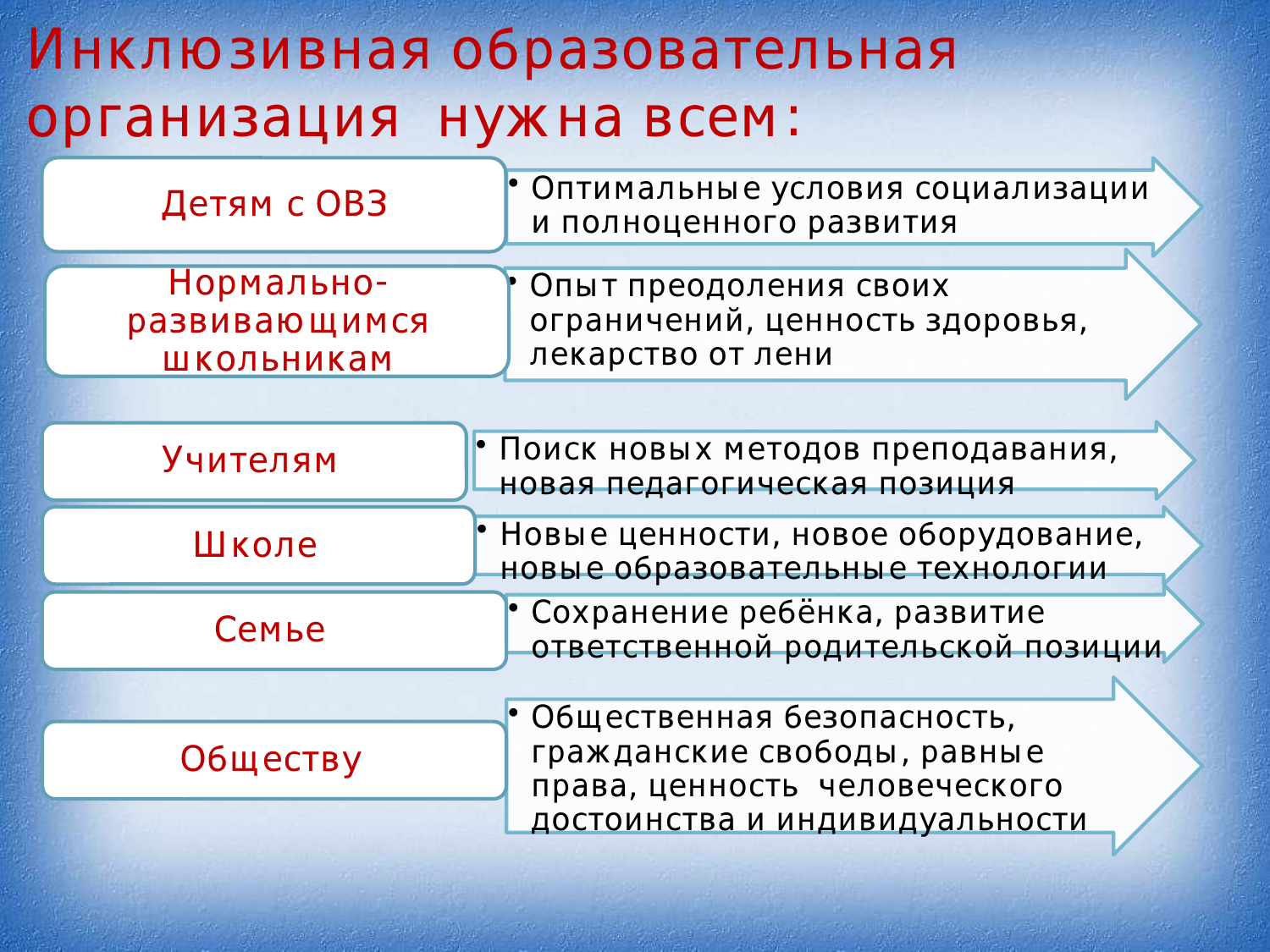

Инклюзивная образовательная организация  нужна всем:
Оптимальные условия социализации и полноценного развития
Детям с ОВЗ
Опыт преодоления своих ограничений, ценность здоровья, лекарство от лени
Нормально-развивающимся школьникам
Поиск новых методов преподавания, новая педагогическая позиция
Учителям
Новые ценности, новое оборудование, новые образовательные технологии
Школе
Сохранение ребёнка, развитие ответственной родительской позиции
Семье
Общественная безопасность, гражданские свободы, равные права, ценность  человеческого достоинства и индивидуальности
Обществу